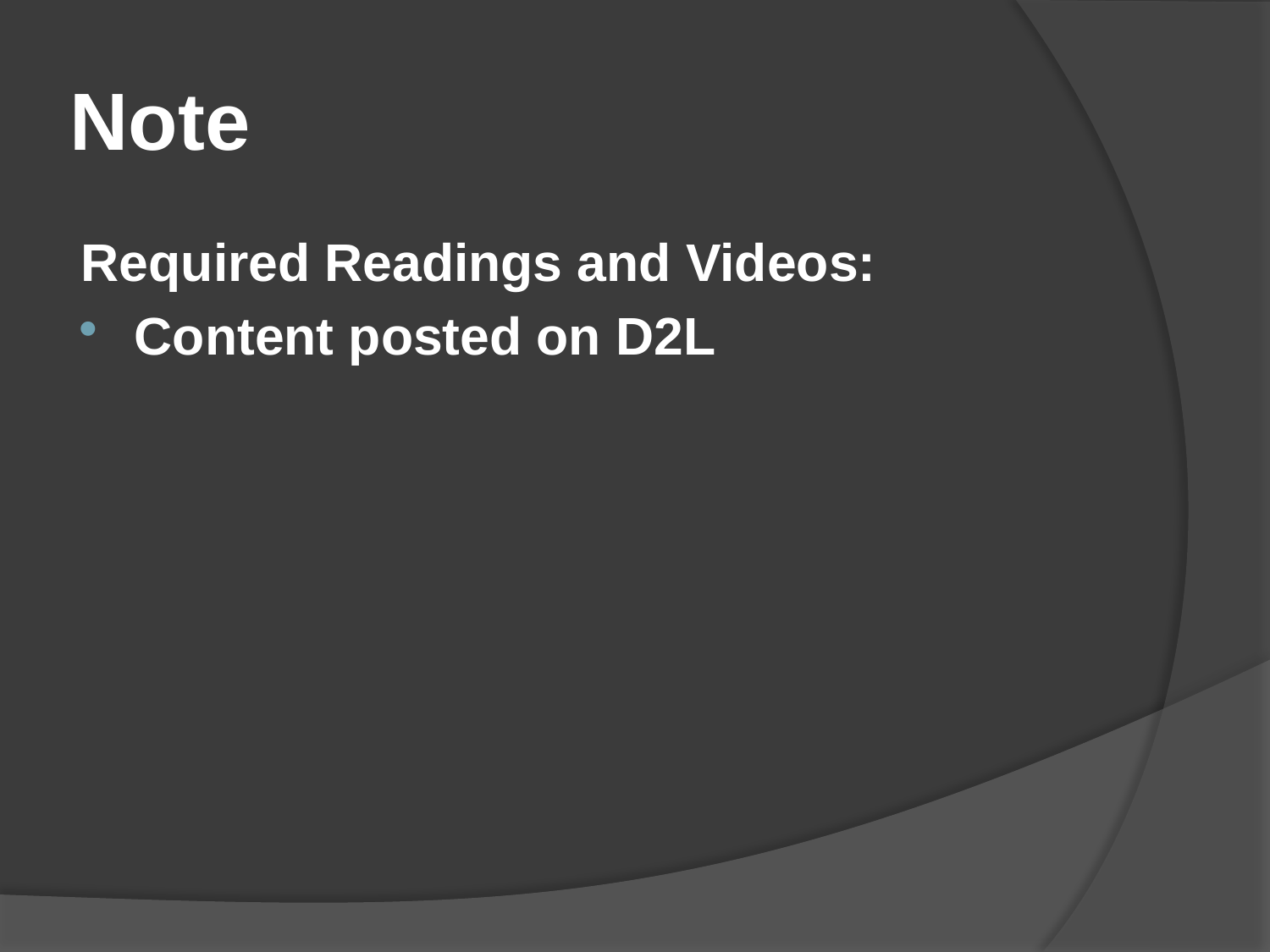

# Note
Required Readings and Videos:
Content posted on D2L